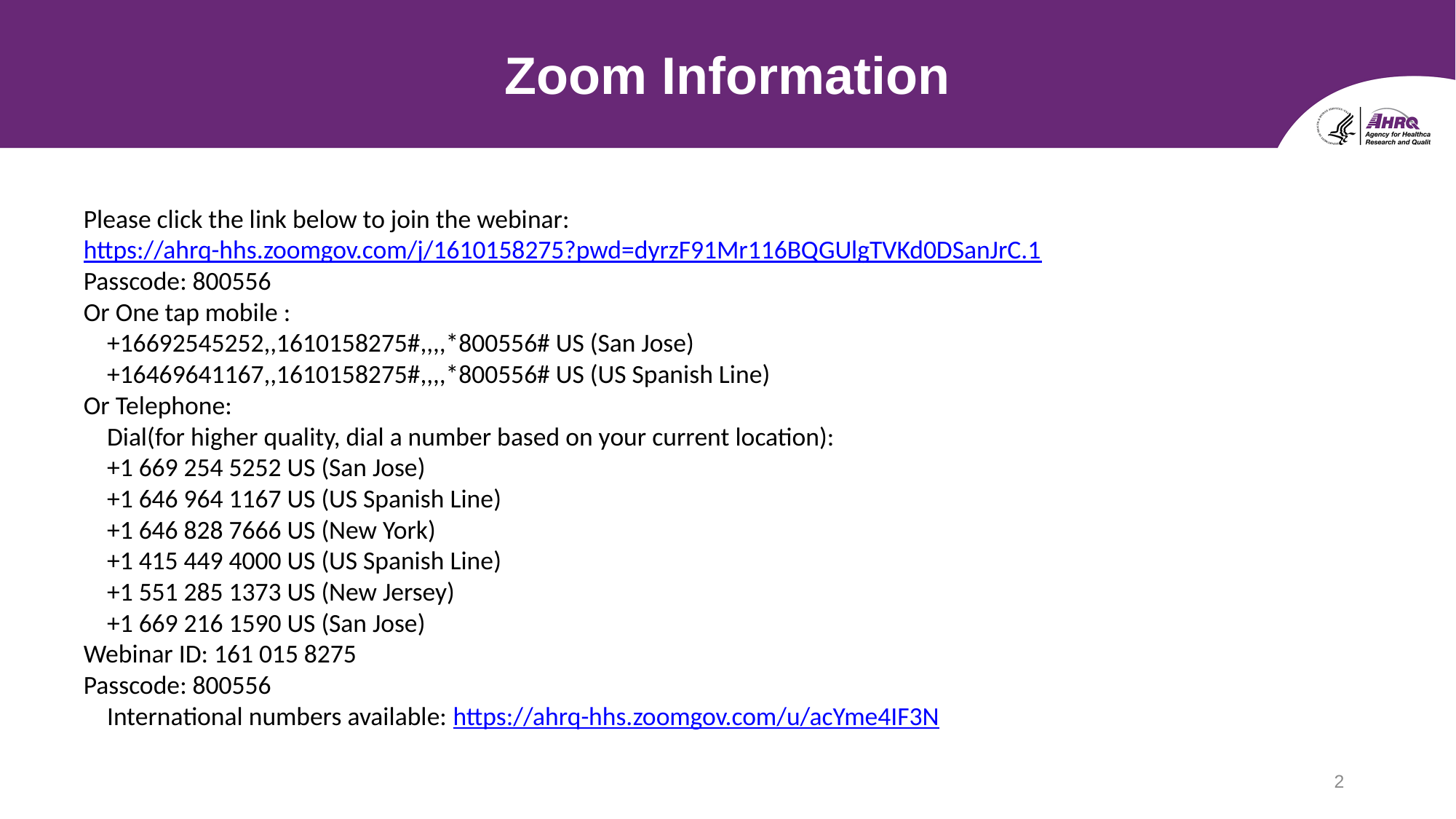

# Zoom Information
Please click the link below to join the webinar:
https://ahrq-hhs.zoomgov.com/j/1610158275?pwd=dyrzF91Mr116BQGUlgTVKd0DSanJrC.1
Passcode: 800556
Or One tap mobile :
    +16692545252,,1610158275#,,,,*800556# US (San Jose)
    +16469641167,,1610158275#,,,,*800556# US (US Spanish Line)
Or Telephone:
    Dial(for higher quality, dial a number based on your current location):
    +1 669 254 5252 US (San Jose)
    +1 646 964 1167 US (US Spanish Line)
    +1 646 828 7666 US (New York)
    +1 415 449 4000 US (US Spanish Line)
    +1 551 285 1373 US (New Jersey)
    +1 669 216 1590 US (San Jose)
Webinar ID: 161 015 8275
Passcode: 800556
    International numbers available: https://ahrq-hhs.zoomgov.com/u/acYme4IF3N

2